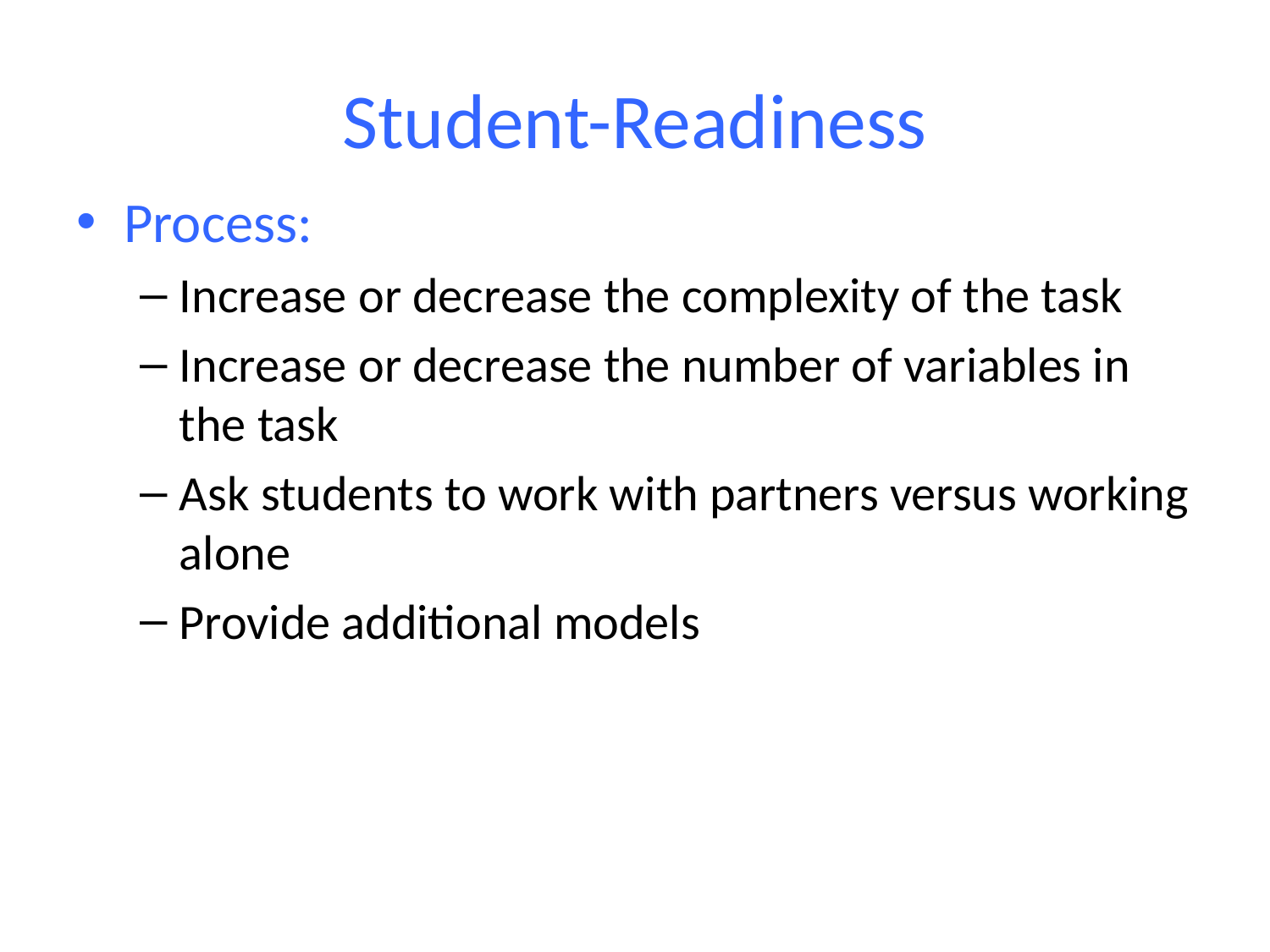

# Student-Readiness
Process:
Increase or decrease the complexity of the task
Increase or decrease the number of variables in the task
Ask students to work with partners versus working alone
Provide additional models